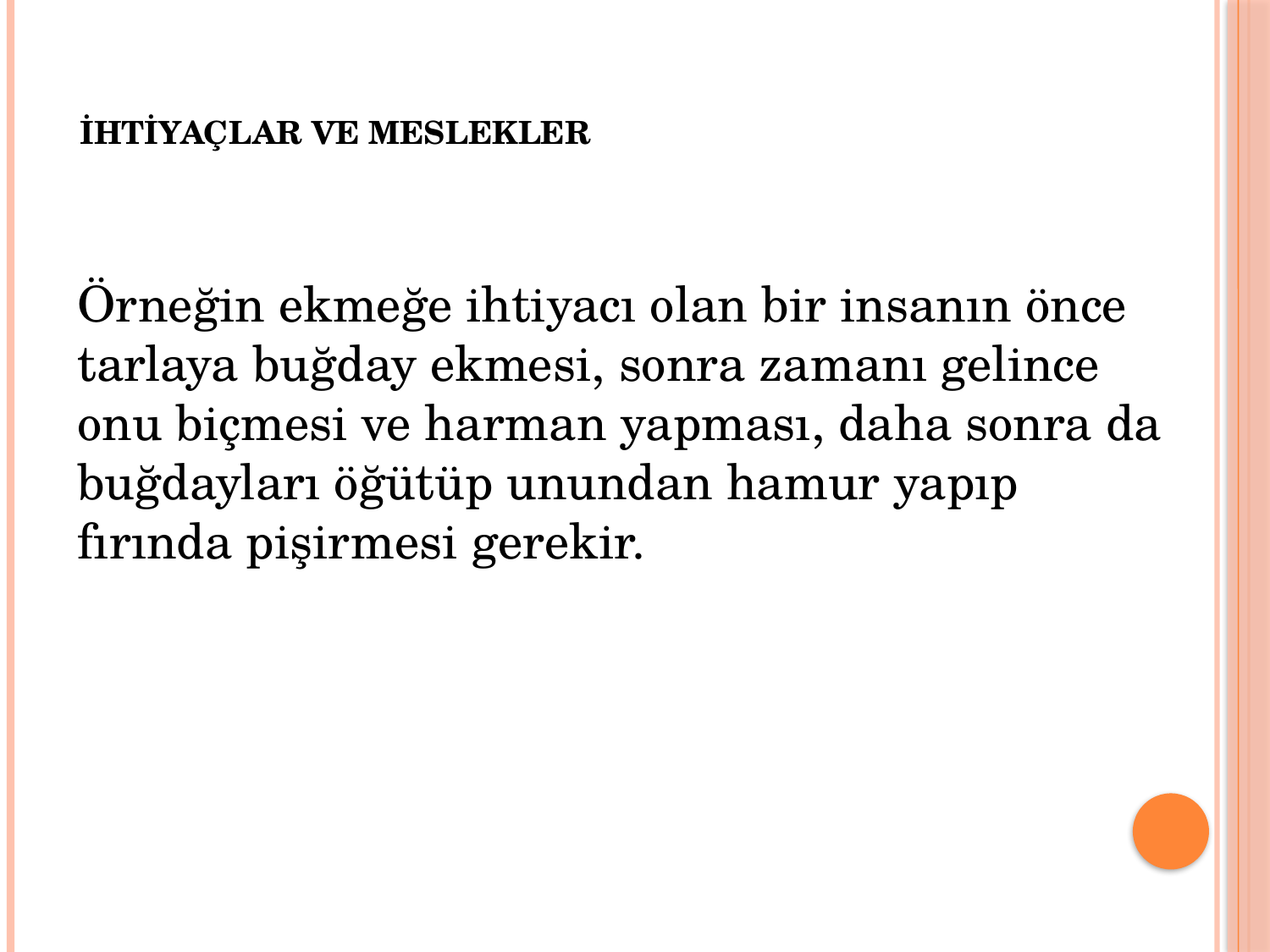

İHTİYAÇLAR VE MESLEKLER
Örneğin ekmeğe ihtiyacı olan bir insanın önce tarlaya buğday ekmesi, sonra zamanı gelince onu biçmesi ve harman yapması, daha sonra da buğdayları öğütüp unundan hamur yapıp fırında pişirmesi gerekir.